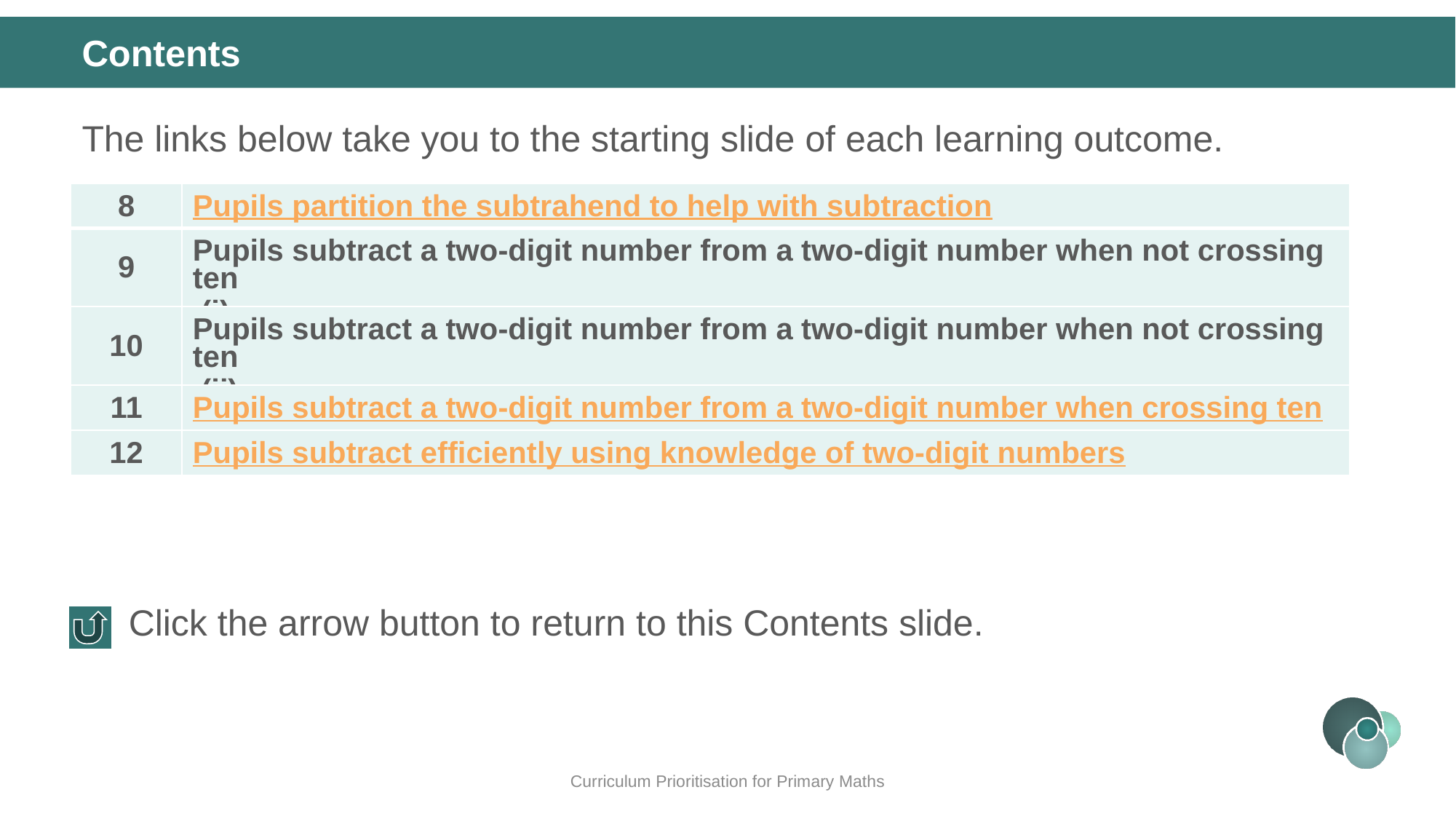

Contents
The links below take you to the starting slide of each learning outcome.
| 8 | Pupils partition the subtrahend to help with subtraction |
| --- | --- |
| 9 | Pupils subtract a two-digit number from a two-digit number when not crossing ten (i) |
| 10 | Pupils subtract a two-digit number from a two-digit number when not crossing ten (ii) |
| 11 | Pupils subtract a two-digit number from a two-digit number when crossing ten |
| 12 | Pupils subtract efficiently using knowledge of two-digit numbers |
Click the arrow button to return to this Contents slide.

Curriculum Prioritisation for Primary Maths